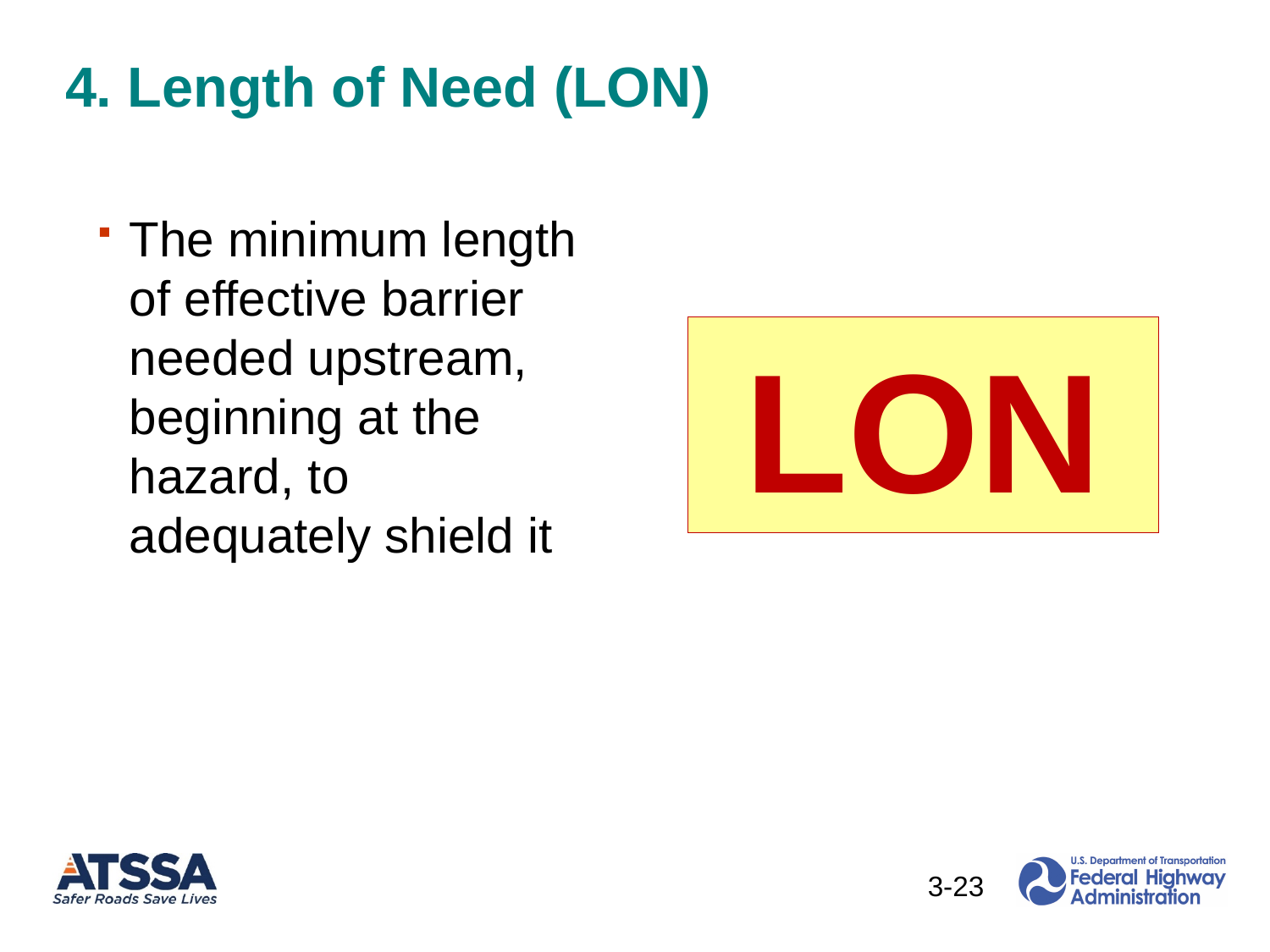

4. Length of Need (LON)
The minimum length of effective barrier needed upstream, beginning at the hazard, to adequately shield it
LON